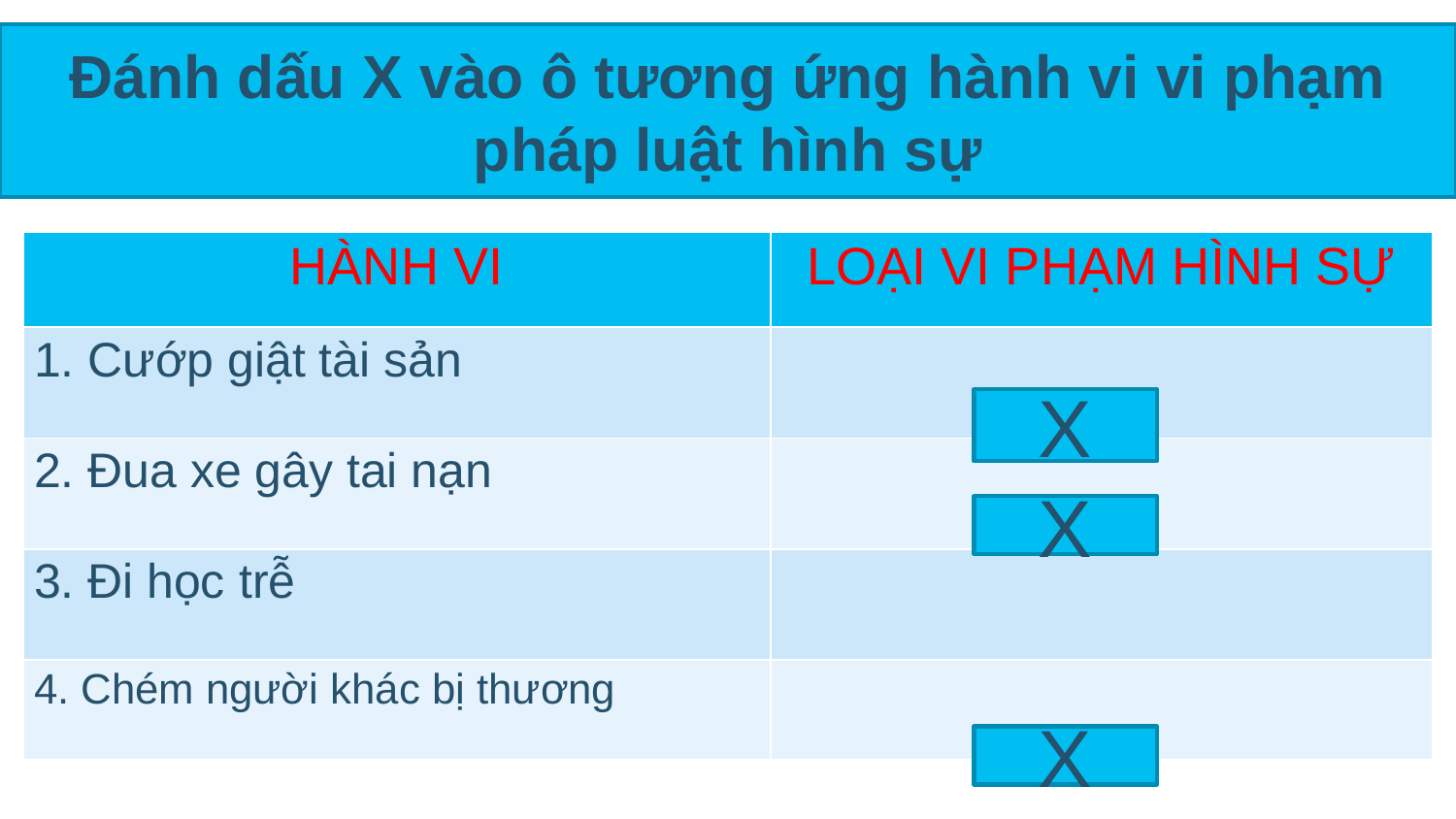

Đánh dấu X vào ô tương ứng hành vi vi phạm pháp luật hình sự
| HÀNH VI | LOẠI VI PHẠM HÌNH SỰ |
| --- | --- |
| 1. Cướp giật tài sản |  |
| 2. Đua xe gây tai nạn |  |
| 3. Đi học trễ |  |
| 4. Chém người khác bị thương |  |
X
X
X